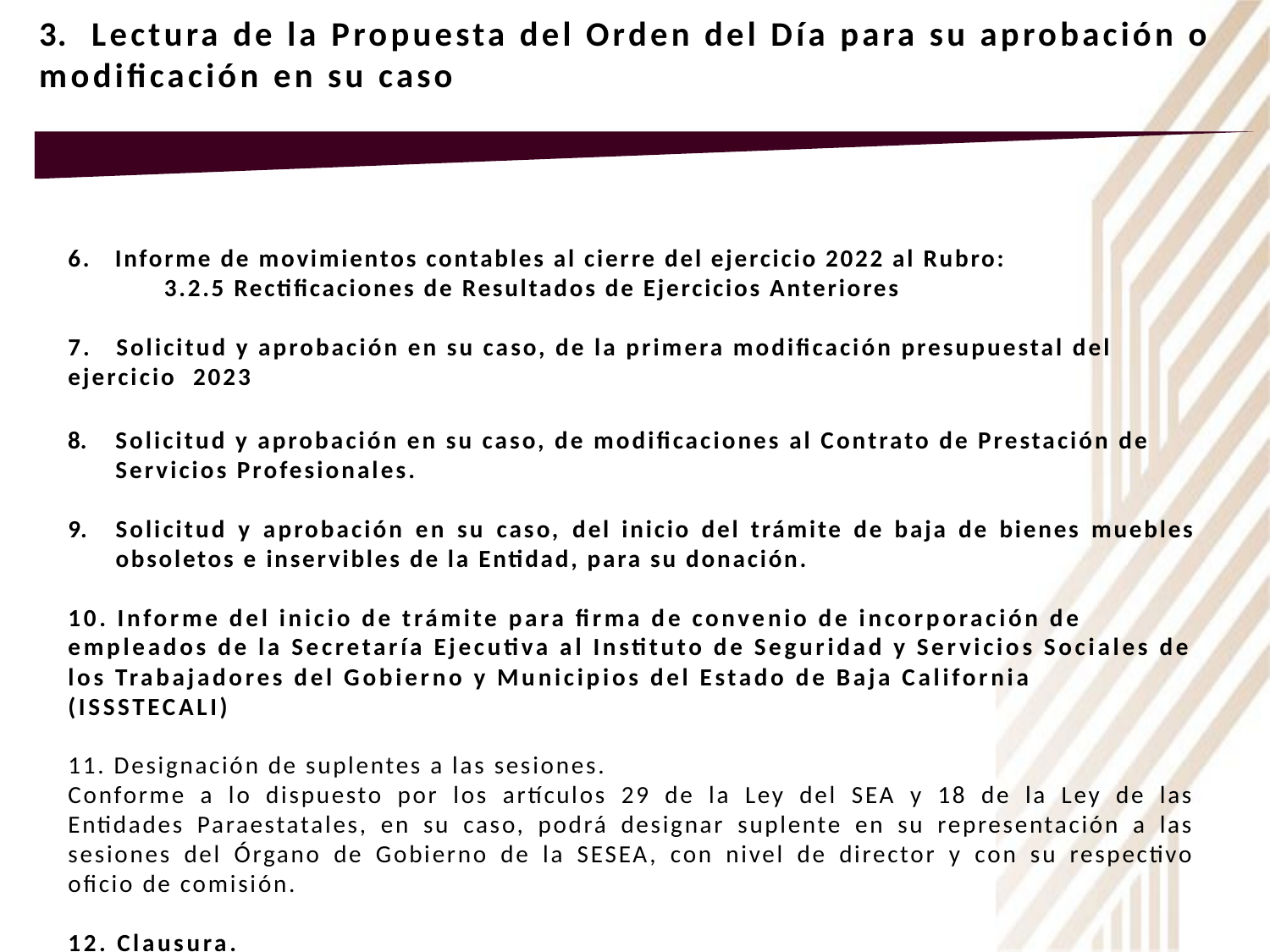

# 3.	Lectura de la Propuesta del Orden del Día para su aprobación o modificación en su caso

ORDEN DEL DIA

6.   Informe de movimientos contables al cierre del ejercicio 2022 al Rubro:
	3.2.5 Rectificaciones de Resultados de Ejercicios Anteriores

7.   Solicitud y aprobación en su caso, de la primera modificación presupuestal del ejercicio  2023

Solicitud y aprobación en su caso, de modificaciones al Contrato de Prestación de Servicios Profesionales.

Solicitud y aprobación en su caso, del inicio del trámite de baja de bienes muebles obsoletos e inservibles de la Entidad, para su donación.

10. Informe del inicio de trámite para firma de convenio de incorporación de empleados de la Secretaría Ejecutiva al Instituto de Seguridad y Servicios Sociales de los Trabajadores del Gobierno y Municipios del Estado de Baja California (ISSSTECALI)

11. Designación de suplentes a las sesiones.
Conforme a lo dispuesto por los artículos 29 de la Ley del SEA y 18 de la Ley de las Entidades Paraestatales, en su caso, podrá designar suplente en su representación a las sesiones del Órgano de Gobierno de la SESEA, con nivel de director y con su respectivo oficio de comisión.

12. Clausura.